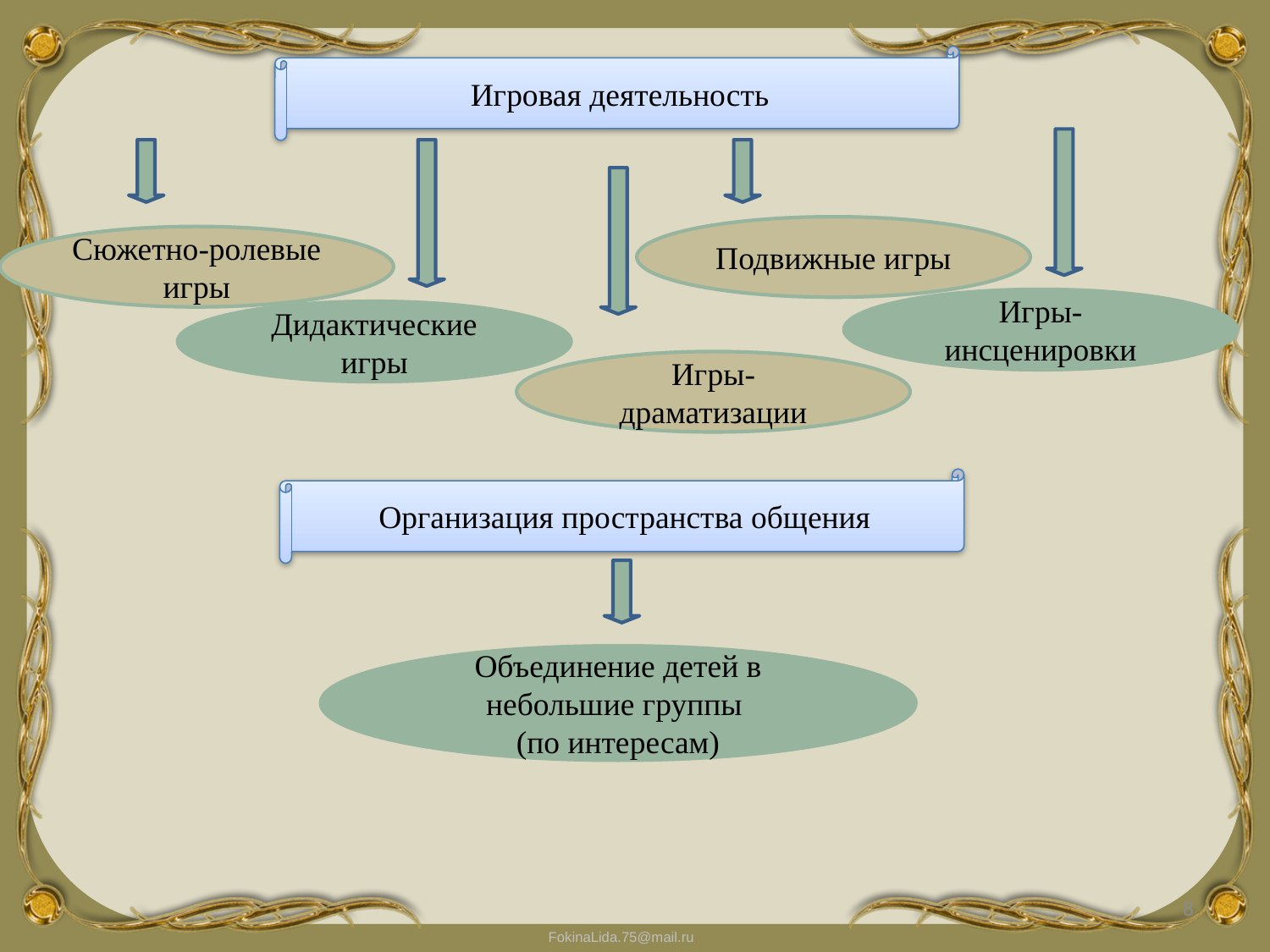

Игровая деятельность

Подвижные игры
Сюжетно-ролевые игры
Игры-инсценировки
Дидактические игры
Игры-драматизации
Организация пространства общения

Объединение детей в небольшие группы
(по интересам)
8